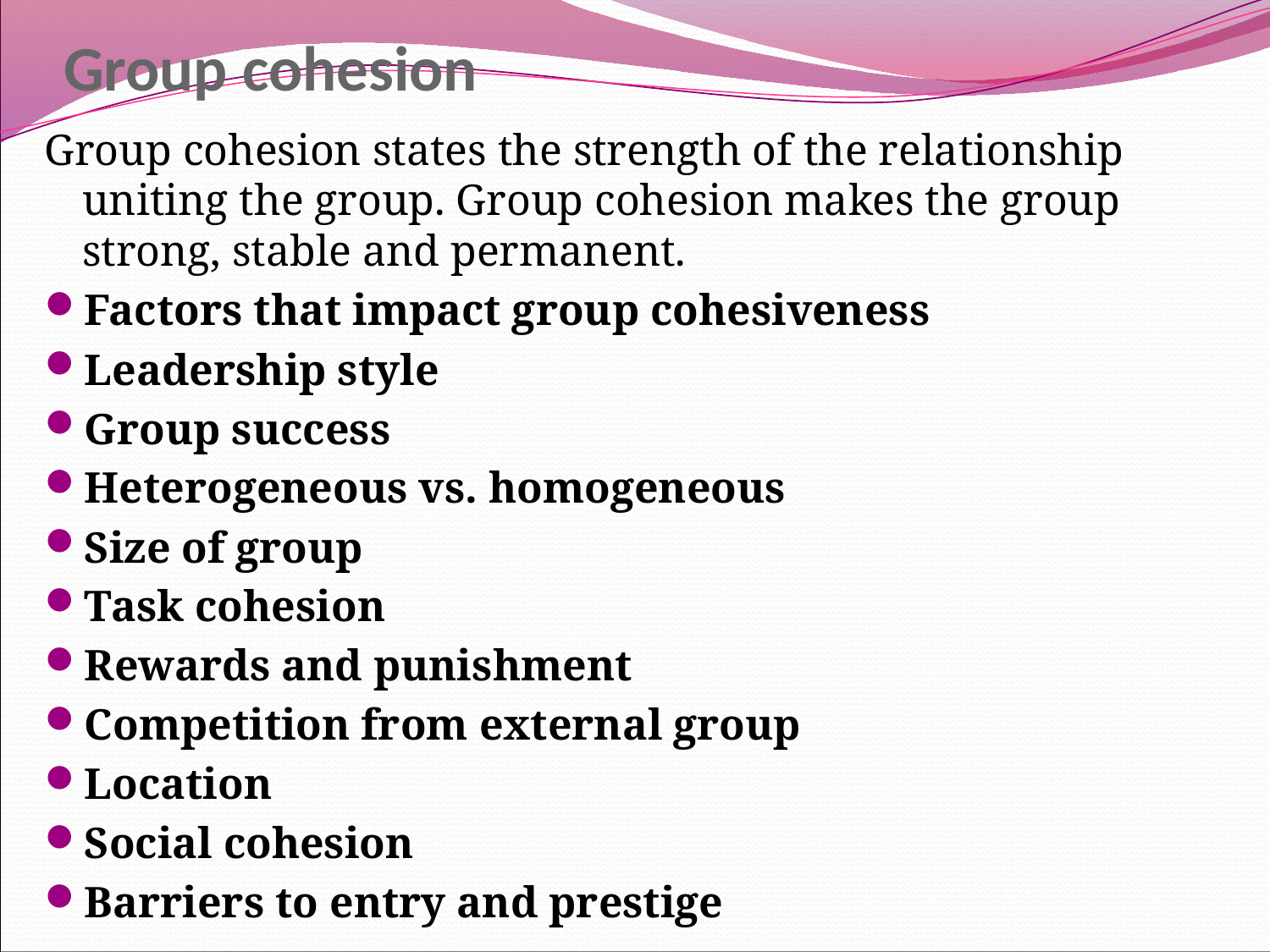

# Group cohesion
Group cohesion states the strength of the relationship uniting the group. Group cohesion makes the group strong, stable and permanent.
Factors that impact group cohesiveness
Leadership style
Group success
Heterogeneous vs. homogeneous
Size of group
Task cohesion
Rewards and punishment
Competition from external group
Location
Social cohesion
Barriers to entry and prestige